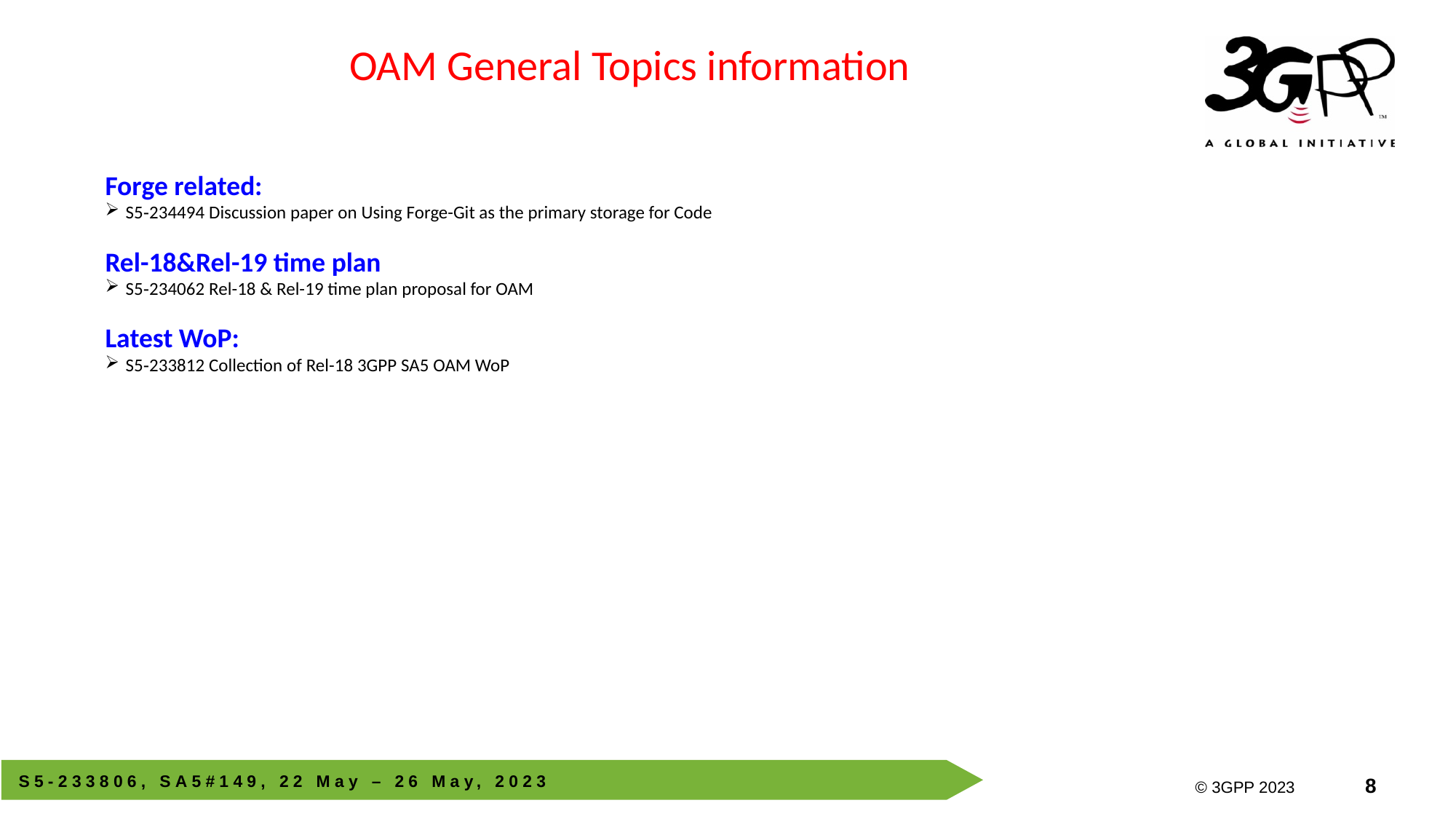

OAM General Topics information
Forge related:
S5‑234494 Discussion paper on Using Forge-Git as the primary storage for Code

Rel-18&Rel-19 time plan
S5‑234062 Rel-18 & Rel-19 time plan proposal for OAM

Latest WoP:
S5‑233812 Collection of Rel-18 3GPP SA5 OAM WoP